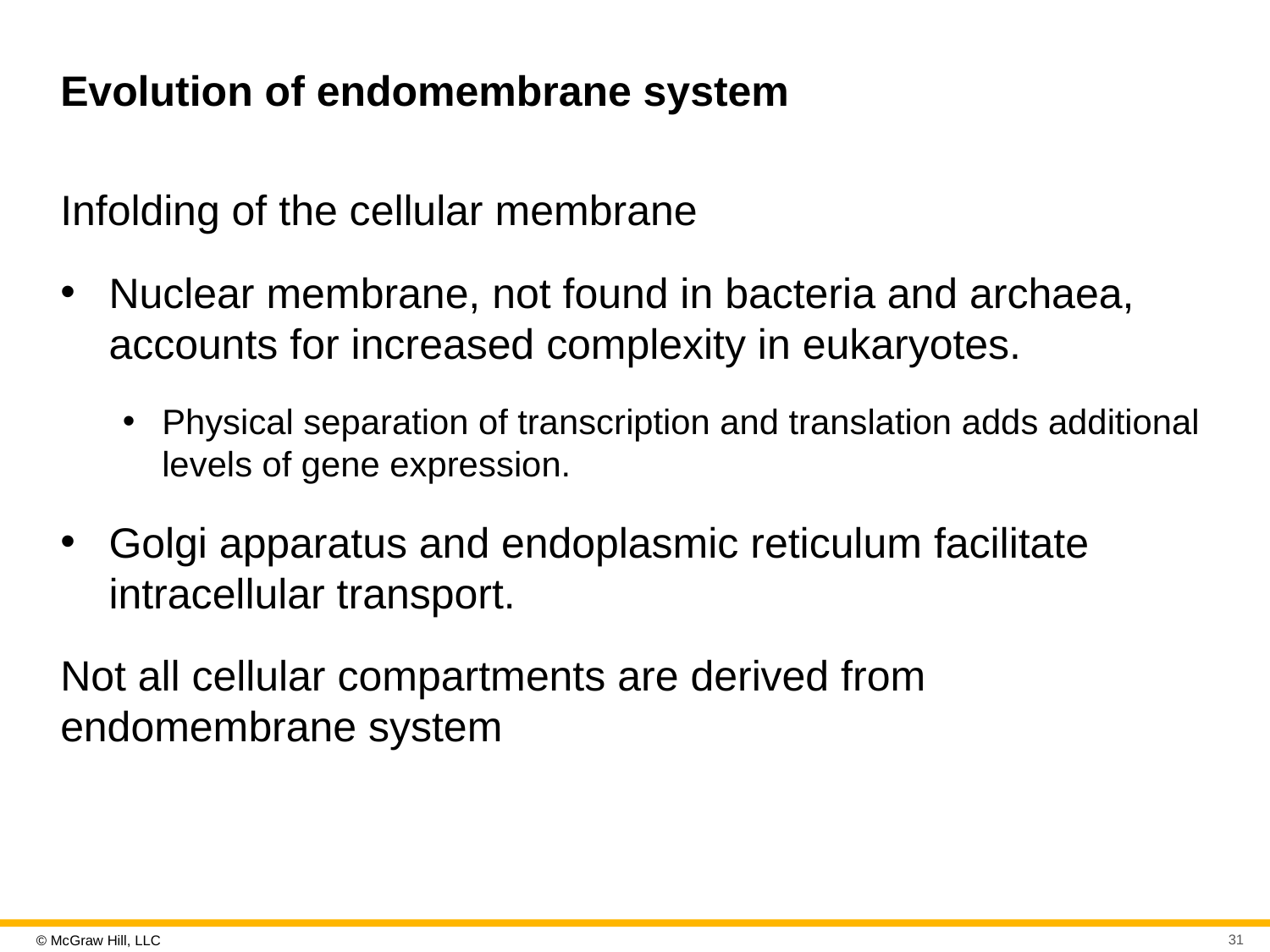

# Evolution of endomembrane system
Infolding of the cellular membrane
Nuclear membrane, not found in bacteria and archaea, accounts for increased complexity in eukaryotes.
Physical separation of transcription and translation adds additional levels of gene expression.
Golgi apparatus and endoplasmic reticulum facilitate intracellular transport.
Not all cellular compartments are derived from endomembrane system
31